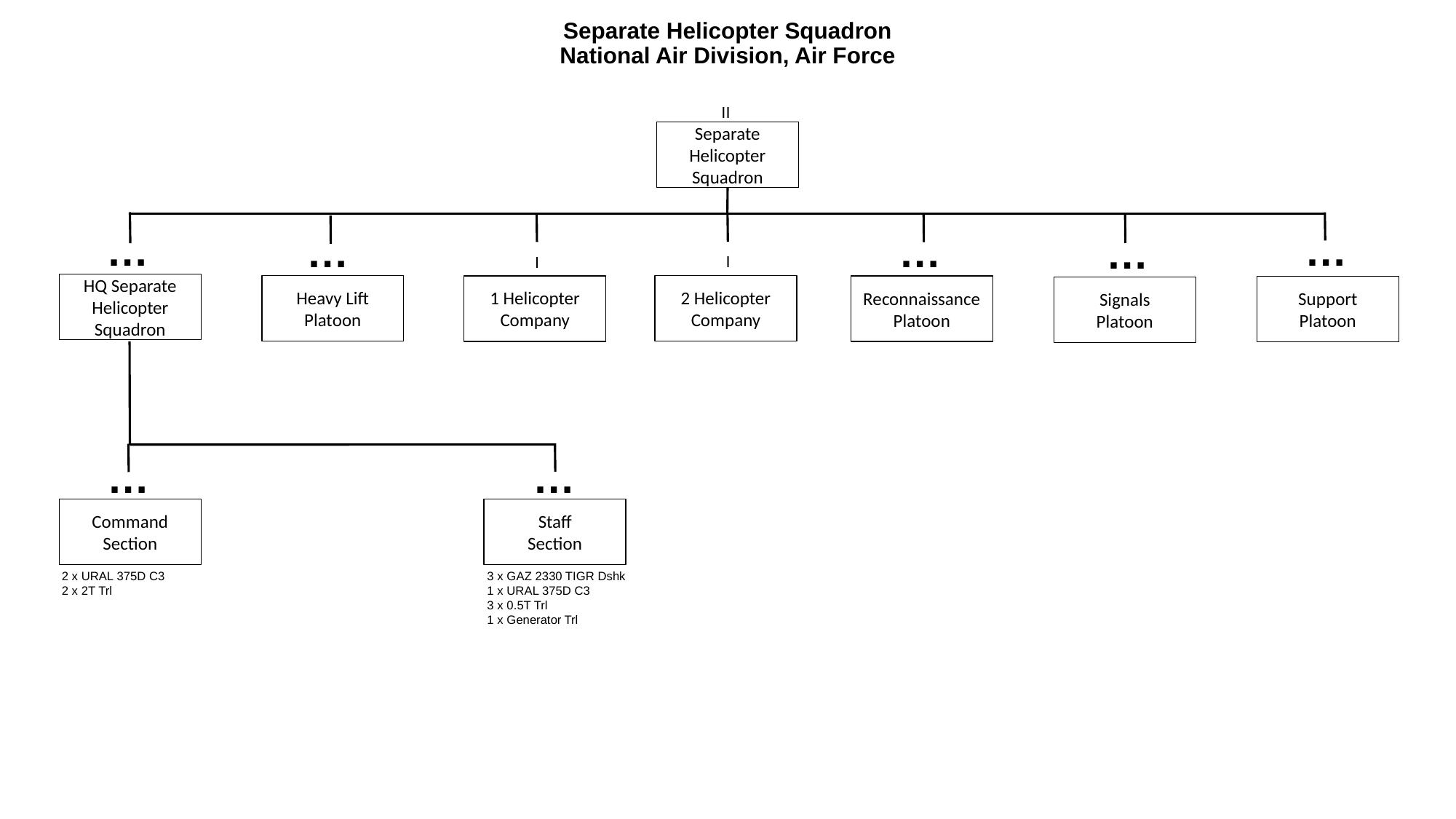

# Separate Helicopter Squadron National Air Division, Air Force
II
Separate Helicopter Squadron
…
…
…
…
…
I
I
HQ Separate Helicopter Squadron
Heavy Lift
Platoon
2 Helicopter Company
1 Helicopter Company
Reconnaissance Platoon
Support
Platoon
Signals
Platoon
…
…
Command
Section
Staff
Section
2 x URAL 375D C3
2 x 2T Trl
3 x GAZ 2330 TIGR Dshk
1 x URAL 375D C3
3 x 0.5T Trl
1 x Generator Trl